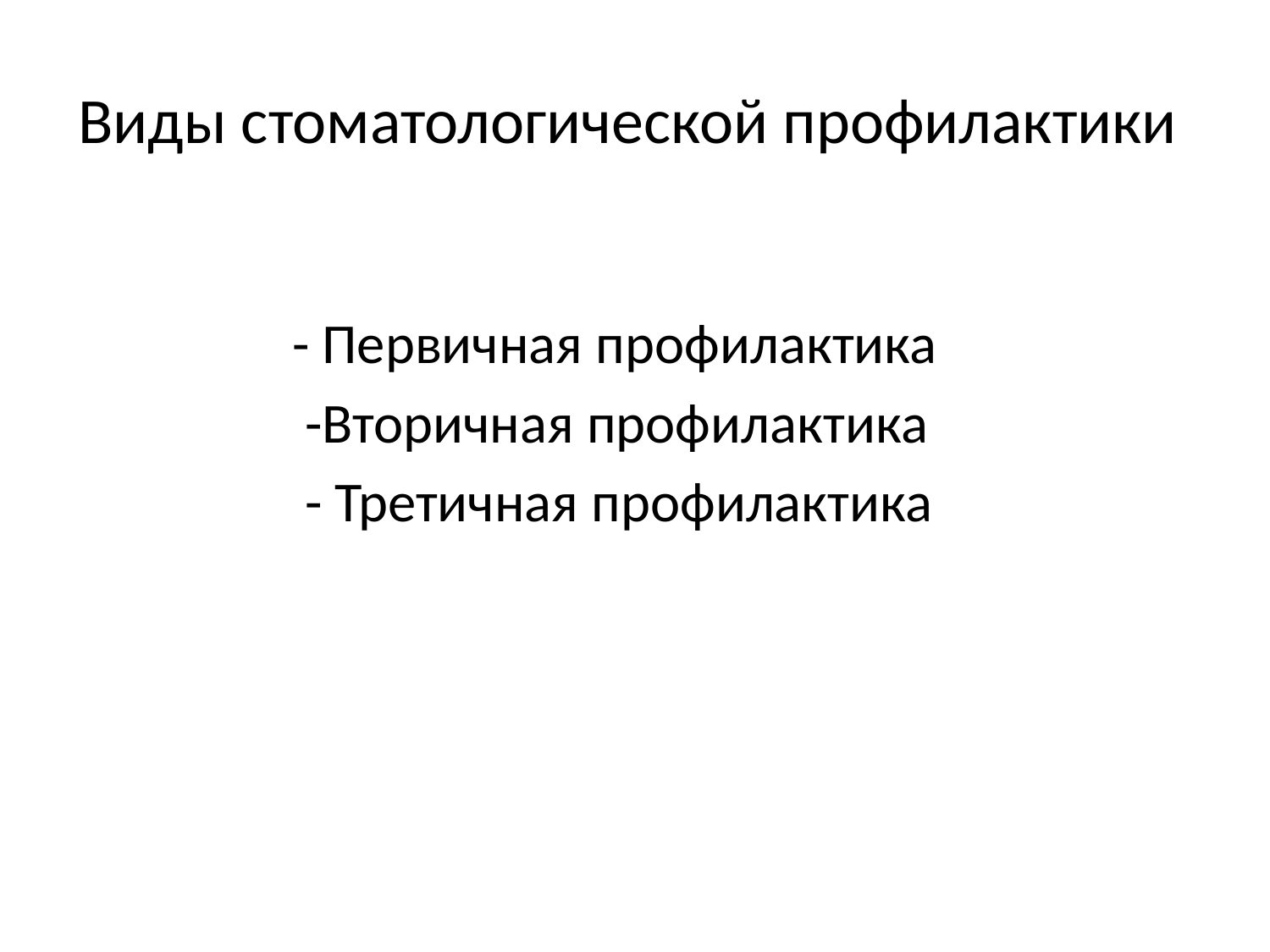

# Виды стоматологической профилактики

                 - Первичная профилактика
                  -Вторичная профилактика
                  - Третичная профилактика